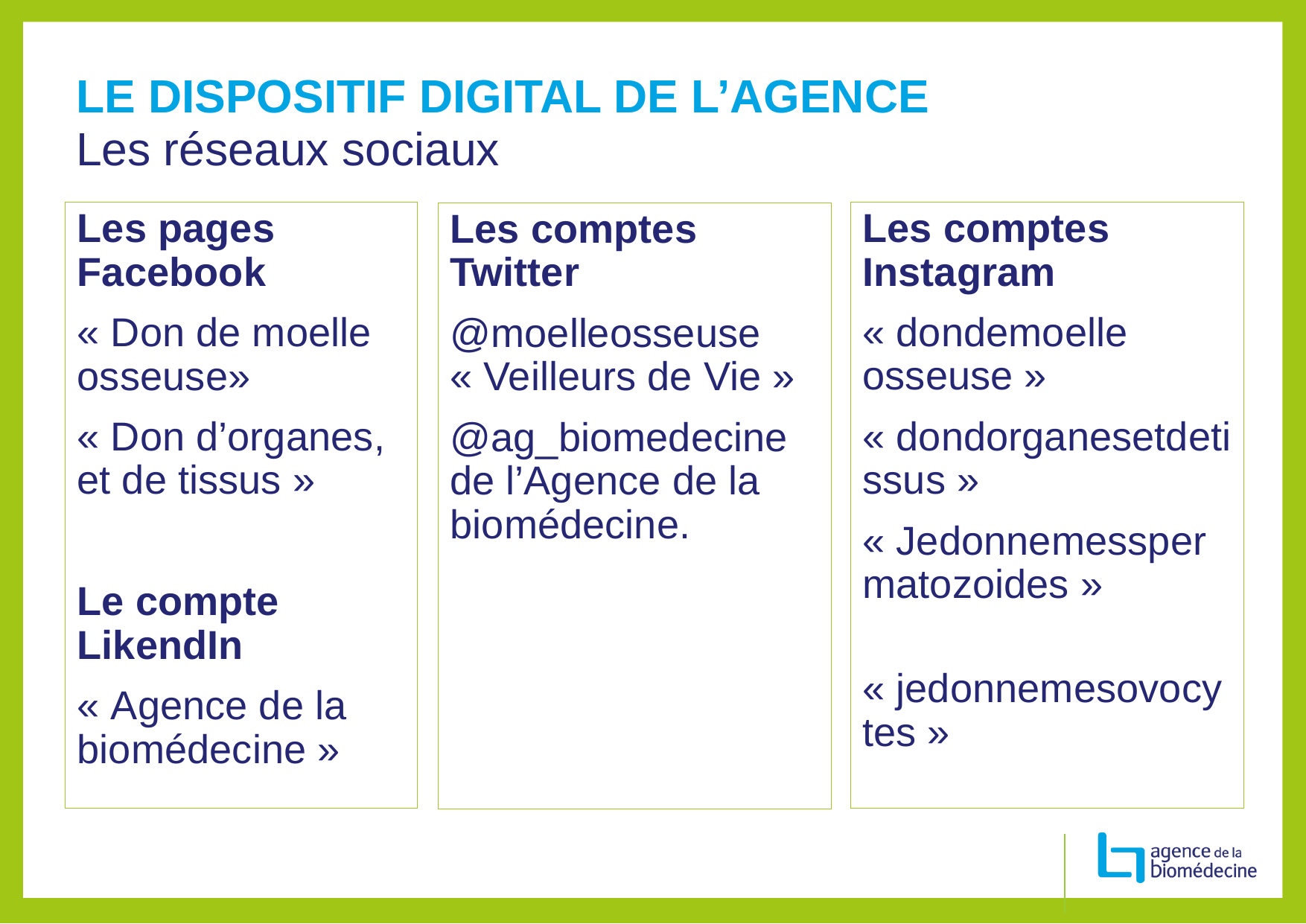

LE DISPOSITIF DIGITAL DE L’AGENCE

Les réseaux sociaux
Les pages Facebook
« Don de moelle osseuse»
« Don d’organes, et de tissus »

Le compte LikendIn
« Agence de la biomédecine »

Les comptes Instagram
« dondemoelle osseuse »
« dondorganesetdetissus »
« Jedonnemesspermatozoides »
« jedonnemesovocytes »

Les comptes Twitter
@moelleosseuse « Veilleurs de Vie »
@ag_biomedecine de l’Agence de la biomédecine.